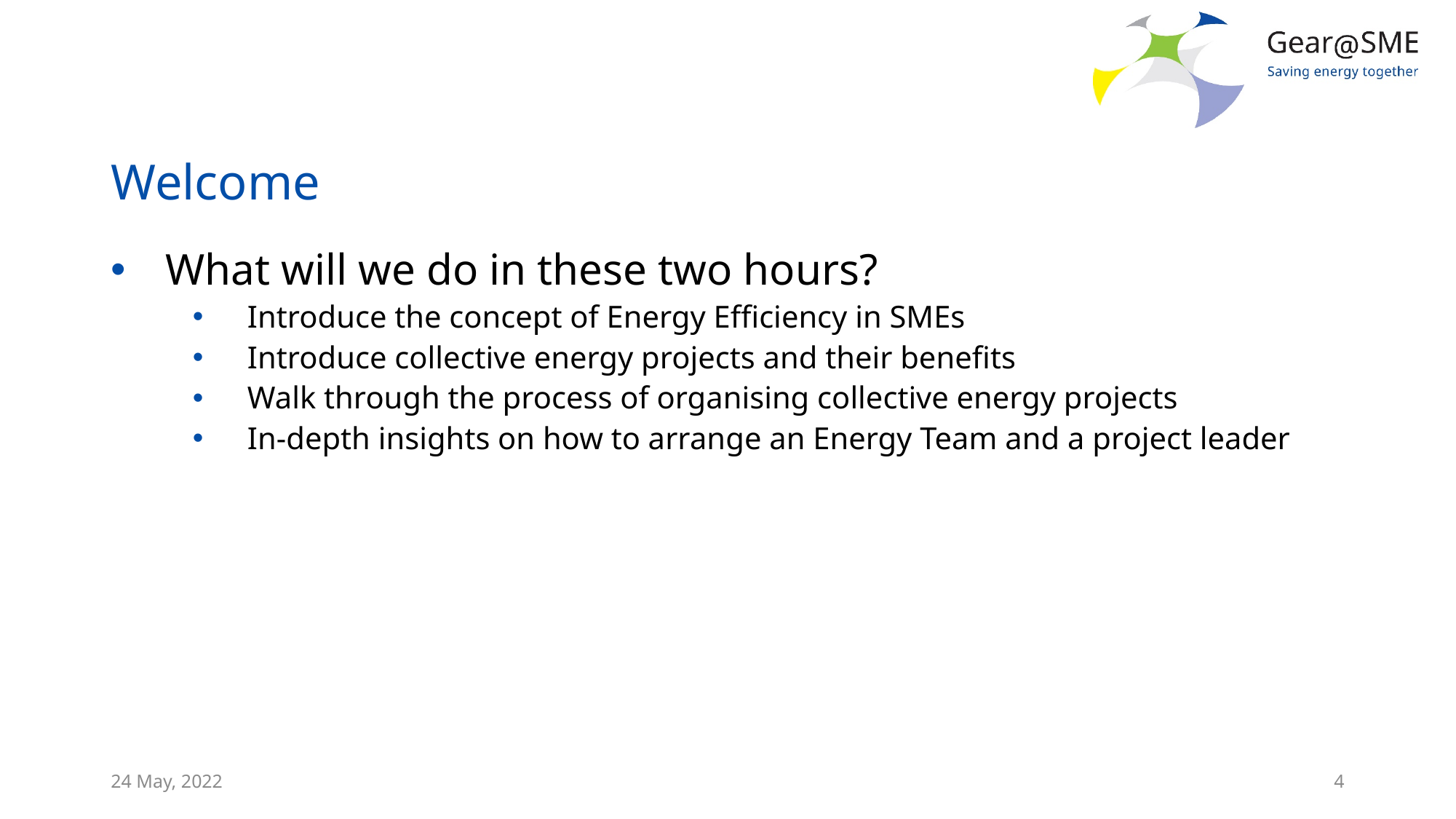

# Welcome
What will we do in these two hours?
Introduce the concept of Energy Efficiency in SMEs
Introduce collective energy projects and their benefits
Walk through the process of organising collective energy projects
In-depth insights on how to arrange an Energy Team and a project leader

24 May, 2022
4